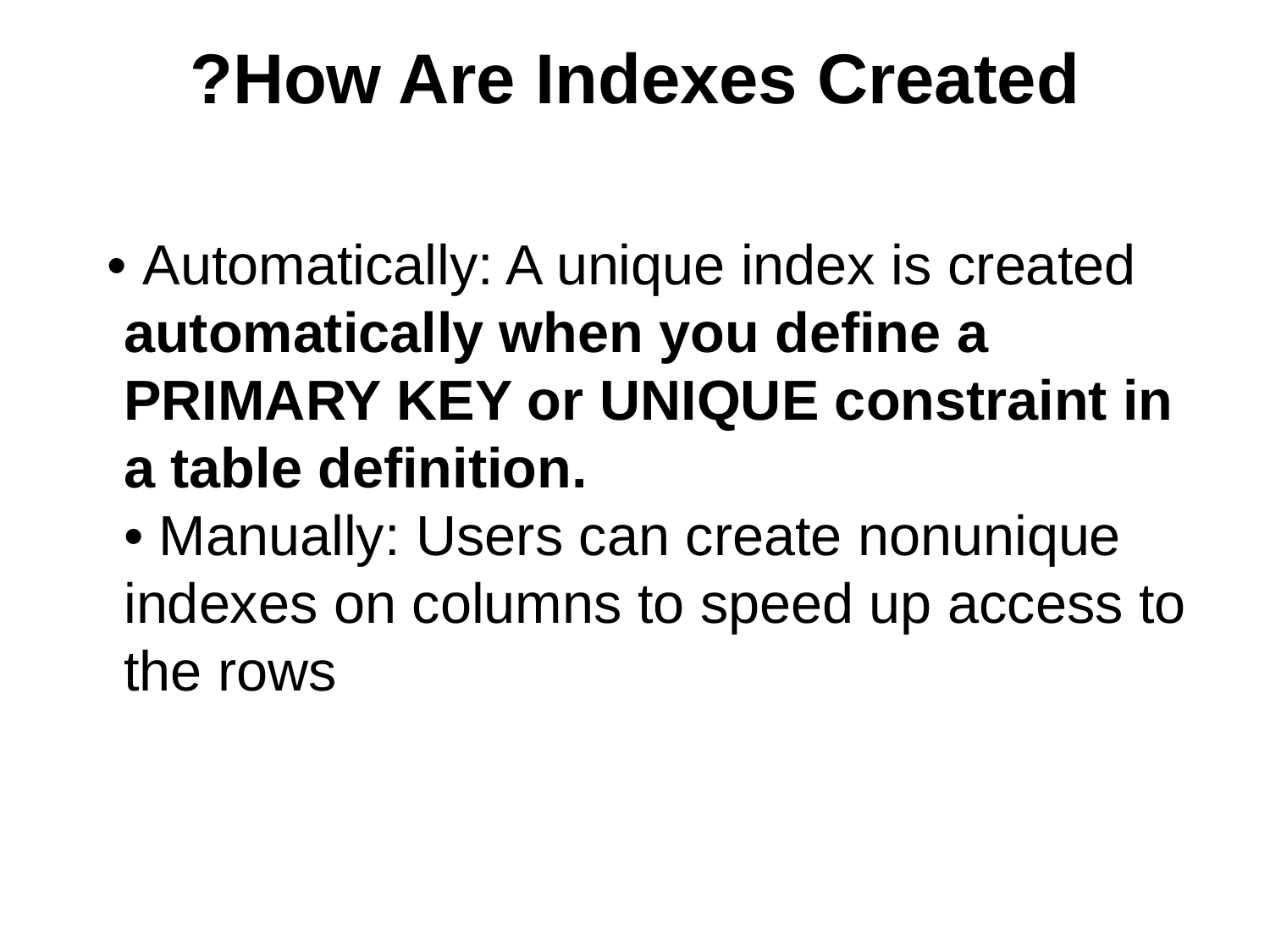

# How Are Indexes Created?
  • Automatically: A unique index is created
automatically when you define a PRIMARY KEY or UNIQUE constraint in a table definition.
• Manually: Users can create nonunique indexes on columns to speed up access to the rows